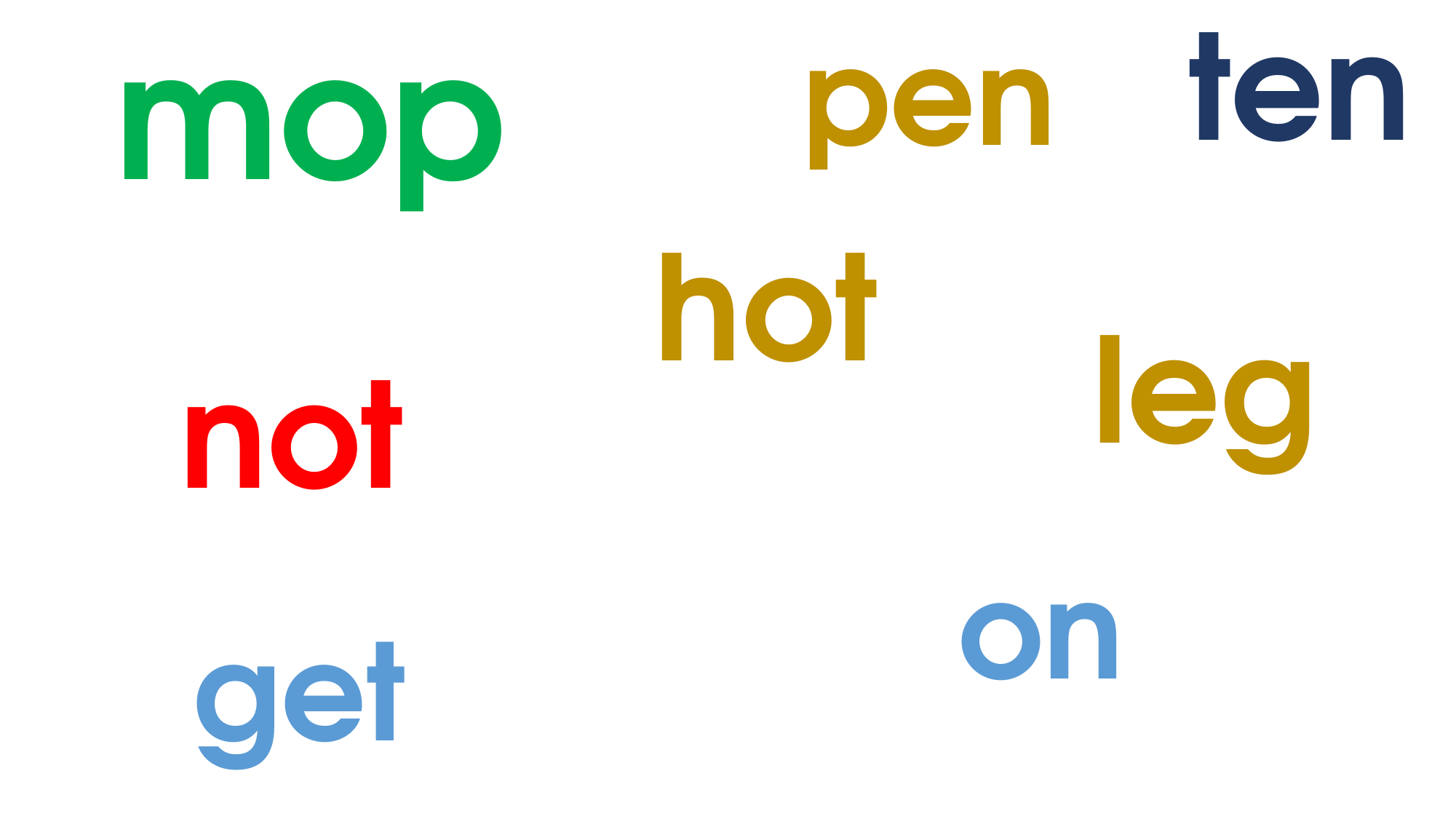

mop
ten
pen
hot
leg
not
on
get